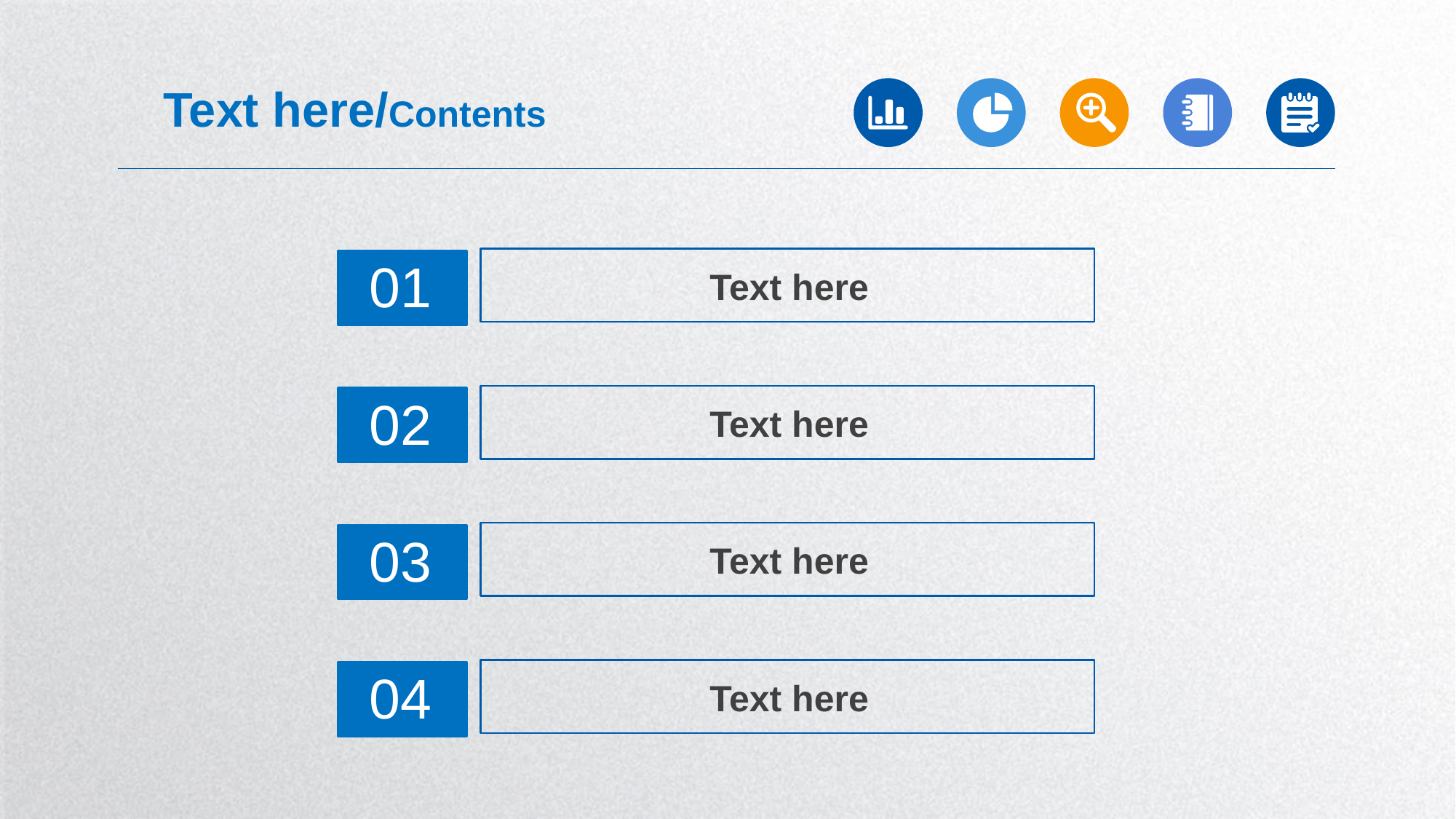

Text here/Contents

01

Text here
02

Text here
03

Text here
04

Text here